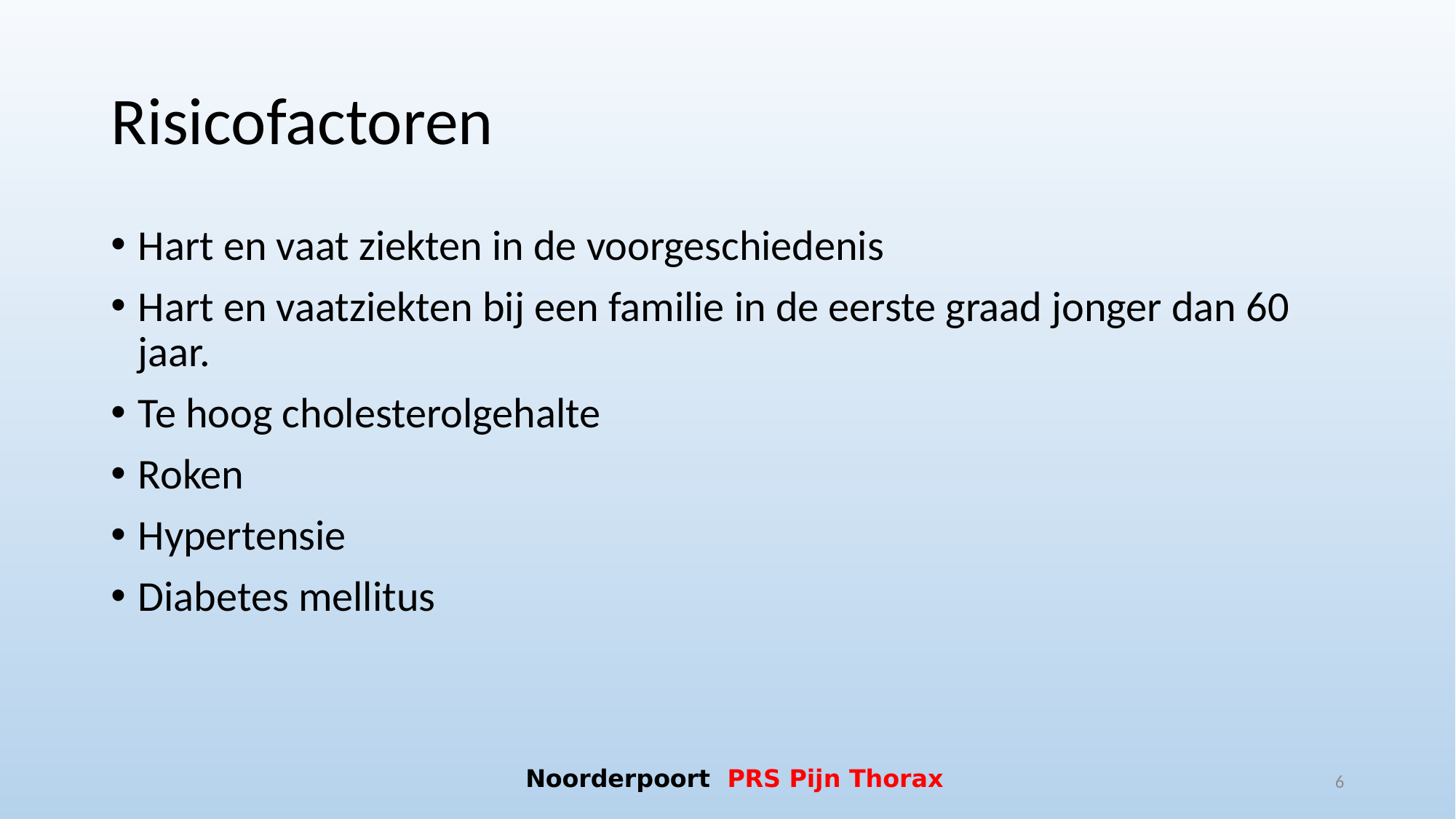

# Risicofactoren
Hart en vaat ziekten in de voorgeschiedenis
Hart en vaatziekten bij een familie in de eerste graad jonger dan 60 jaar.
Te hoog cholesterolgehalte
Roken
Hypertensie
Diabetes mellitus
Noorderpoort  PRS Pijn Thorax
6